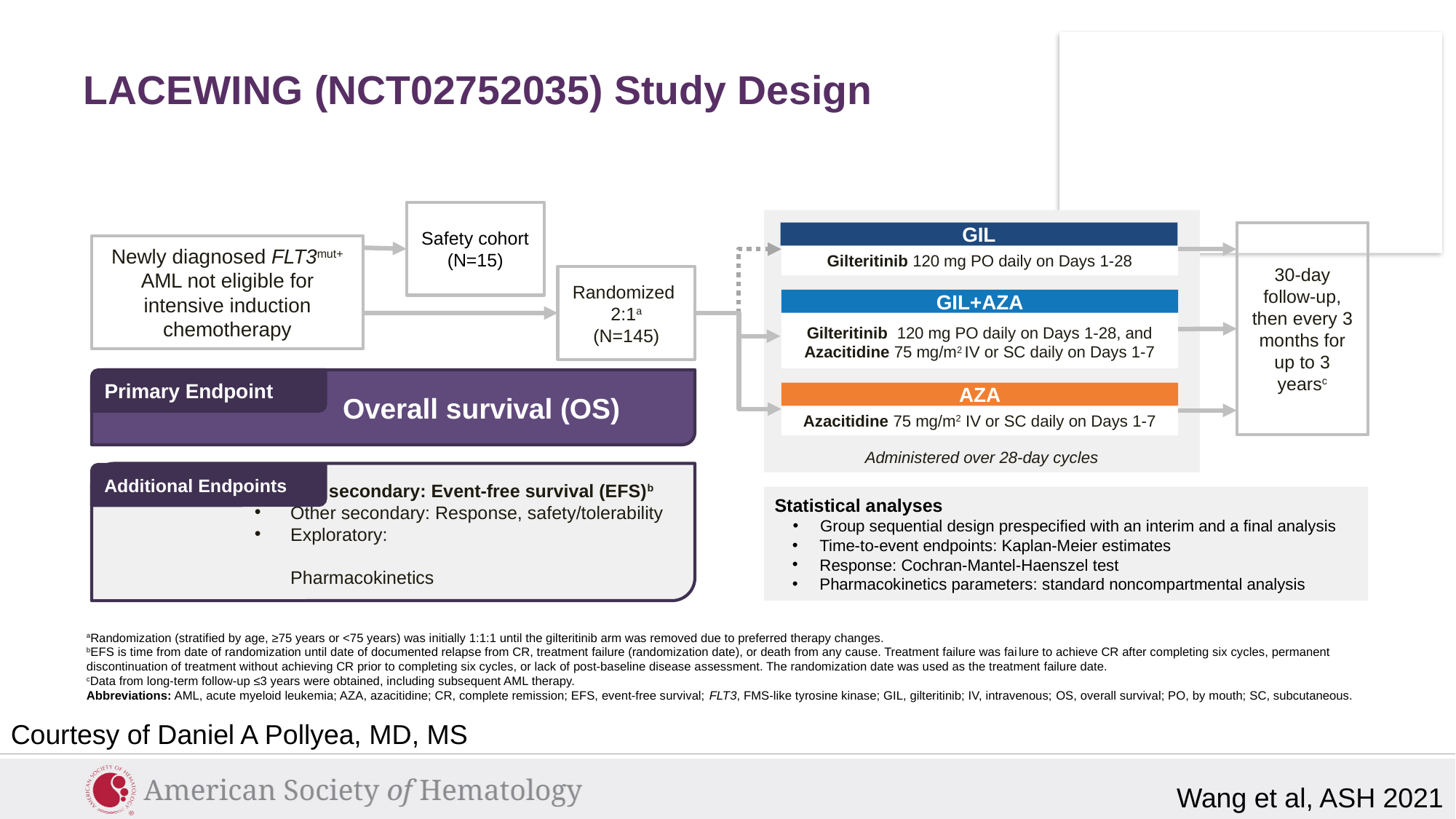

# LACEWING (NCT02752035) Study Design
Safety cohort
(N=15)
Administered over 28-day cycles
GIL

Gilteritinib 120 mg PO daily on Days 1-28
30-day follow-up, then every 3 months for up to 3 yearsc
Newly diagnosed FLT3mut+ AML not eligible for intensive induction chemotherapy
Randomized
2:1a
(N=145)

Gilteritinib  120 mg PO daily on Days 1-28, and
Azacitidine 75 mg/m2 IV or SC daily on Days 1-7
GIL+AZA
Primary Endpoint
Overall survival (OS)
AZA
Azacitidine 75 mg/m2 IV or SC daily on Days 1-7
Key secondary: Event-free survival (EFS)b
Other secondary: Response, safety/tolerability
Exploratory: 	Pharmacokinetics
Additional Endpoints
Statistical analyses
Group sequential design prespecified with an interim and a final analysis
Time-to-event endpoints: Kaplan-Meier estimates
Response: Cochran-Mantel-Haenszel test
Pharmacokinetics parameters: standard noncompartmental analysis
aRandomization (stratified by age, ≥75 years or <75 years) was initially 1:1:1 until the gilteritinib arm was removed due to preferred therapy changes.
bEFS is time from date of randomization until date of documented relapse from CR, treatment failure (randomization date), or death from any cause. Treatment failure was failure to achieve CR after completing six cycles, permanent discontinuation of treatment without achieving CR prior to completing six cycles, or lack of post-baseline disease assessment. The randomization date was used as the treatment failure date.
cData from long-term follow-up ≤3 years were obtained, including subsequent AML therapy.
Abbreviations: AML, acute myeloid leukemia; AZA, azacitidine; CR, complete remission; EFS, event-free survival; FLT3, FMS-like tyrosine kinase; GIL, gilteritinib; IV, intravenous; OS, overall survival; PO, by mouth; SC, subcutaneous.
Courtesy of Daniel A Pollyea, MD, MS
Wang et al, ASH 2021